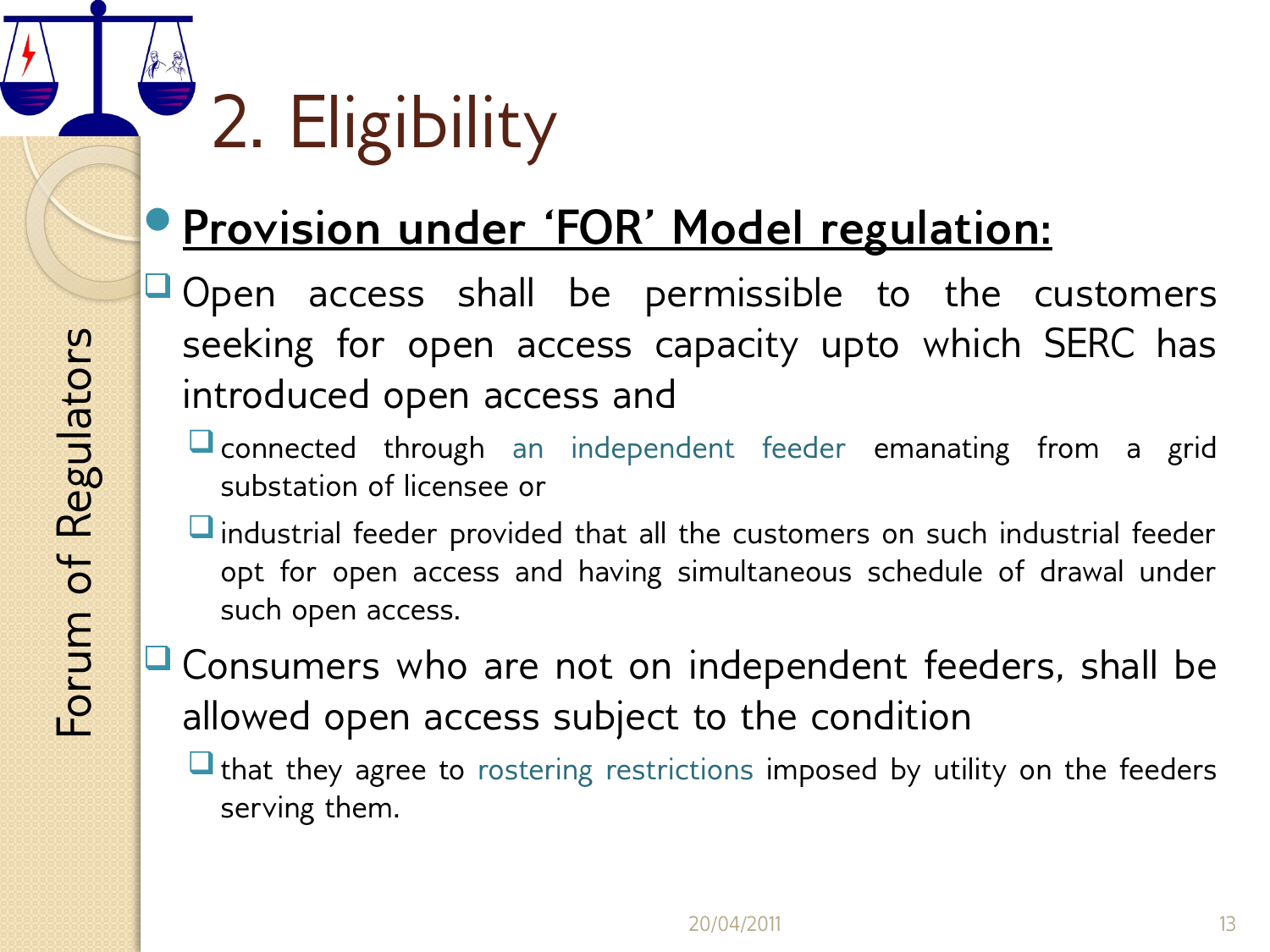

# 2. Eligibility
Provision under ‘FOR’ Model regulation:
Open access shall be permissible to the customers seeking for open access capacity upto which SERC has introduced open access and
connected through an independent feeder emanating from a grid substation of licensee or
industrial feeder provided that all the customers on such industrial feeder opt for open access and having simultaneous schedule of drawal under such open access.
Consumers who are not on independent feeders, shall be allowed open access subject to the condition
that they agree to rostering restrictions imposed by utility on the feeders serving them.

20/04/2011
13